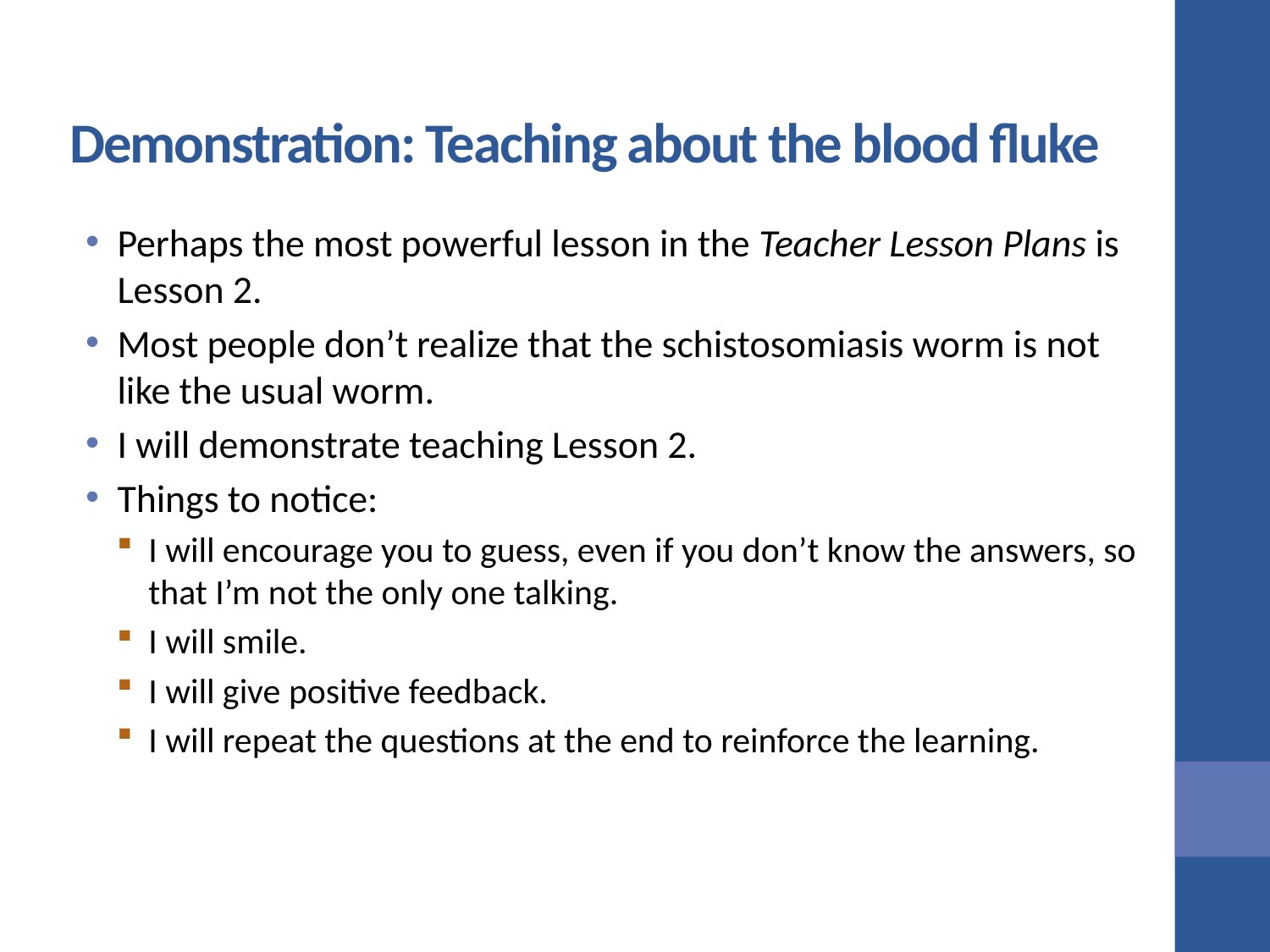

# Demonstration: Teaching about the blood fluke
Perhaps the most powerful lesson in the Teacher Lesson Plans is Lesson 2.
Most people don’t realize that the schistosomiasis worm is not like the usual worm.
I will demonstrate teaching Lesson 2.
Things to notice:
I will encourage you to guess, even if you don’t know the answers, so that I’m not the only one talking.
I will smile.
I will give positive feedback.
I will repeat the questions at the end to reinforce the learning.